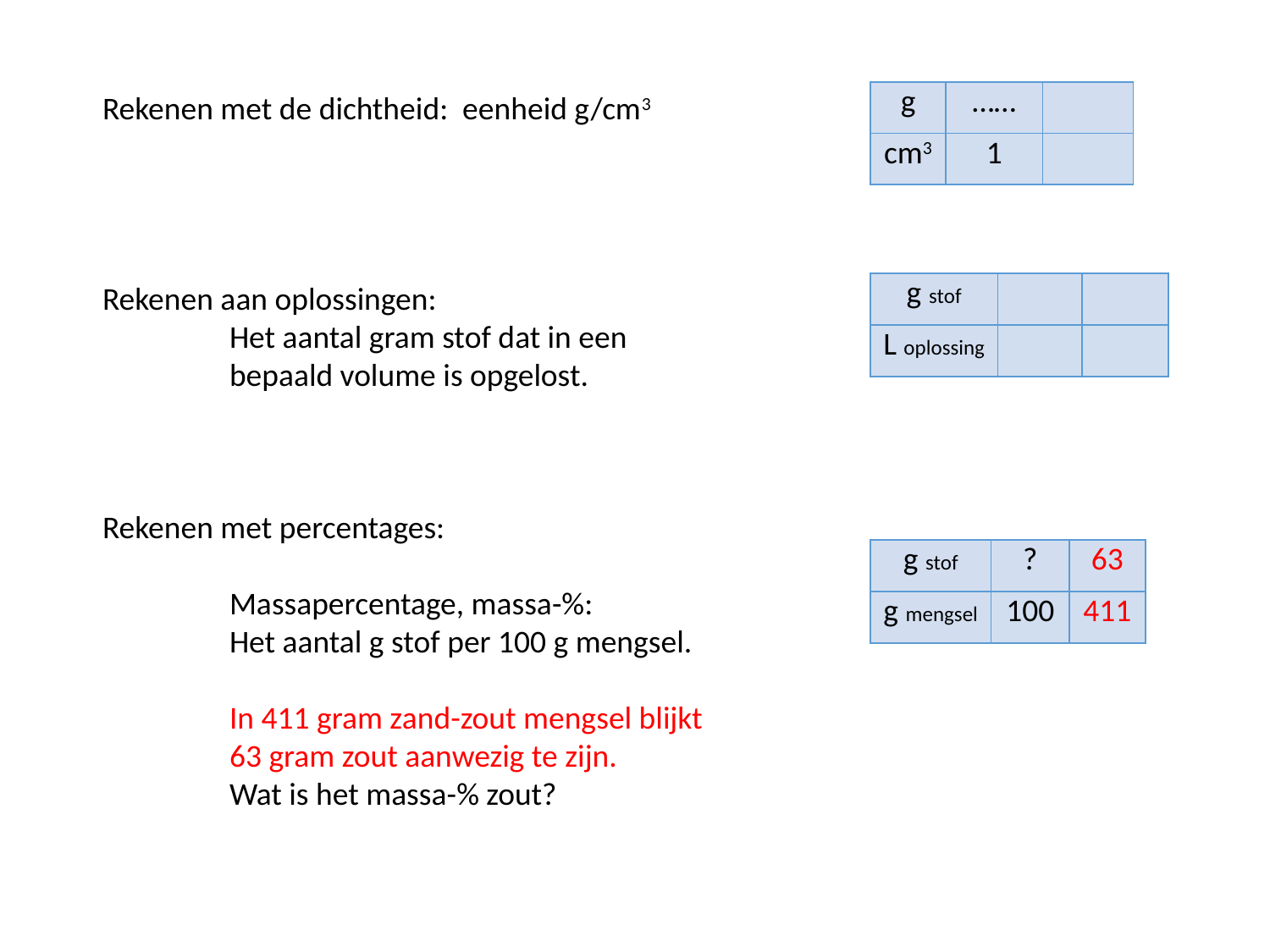

Rekenen met de dichtheid:  eenheid g/cm3

Rekenen aan oplossingen:
	Het aantal gram stof dat in een
	bepaald volume is opgelost.

Rekenen met percentages:

	Massapercentage, massa-%:
	Het aantal g stof per 100 g mengsel.

	In 411 gram zand-zout mengsel blijkt
	63 gram zout aanwezig te zijn.
	Wat is het massa-% zout?

| g | …… |  |
| --- | --- | --- |
| cm3 | 1 |  |
| g stof |  |  |
| --- | --- | --- |
| L oplossing |  |  |
| g stof | ? | 63 |
| --- | --- | --- |
| g mengsel | 100 | 411 |